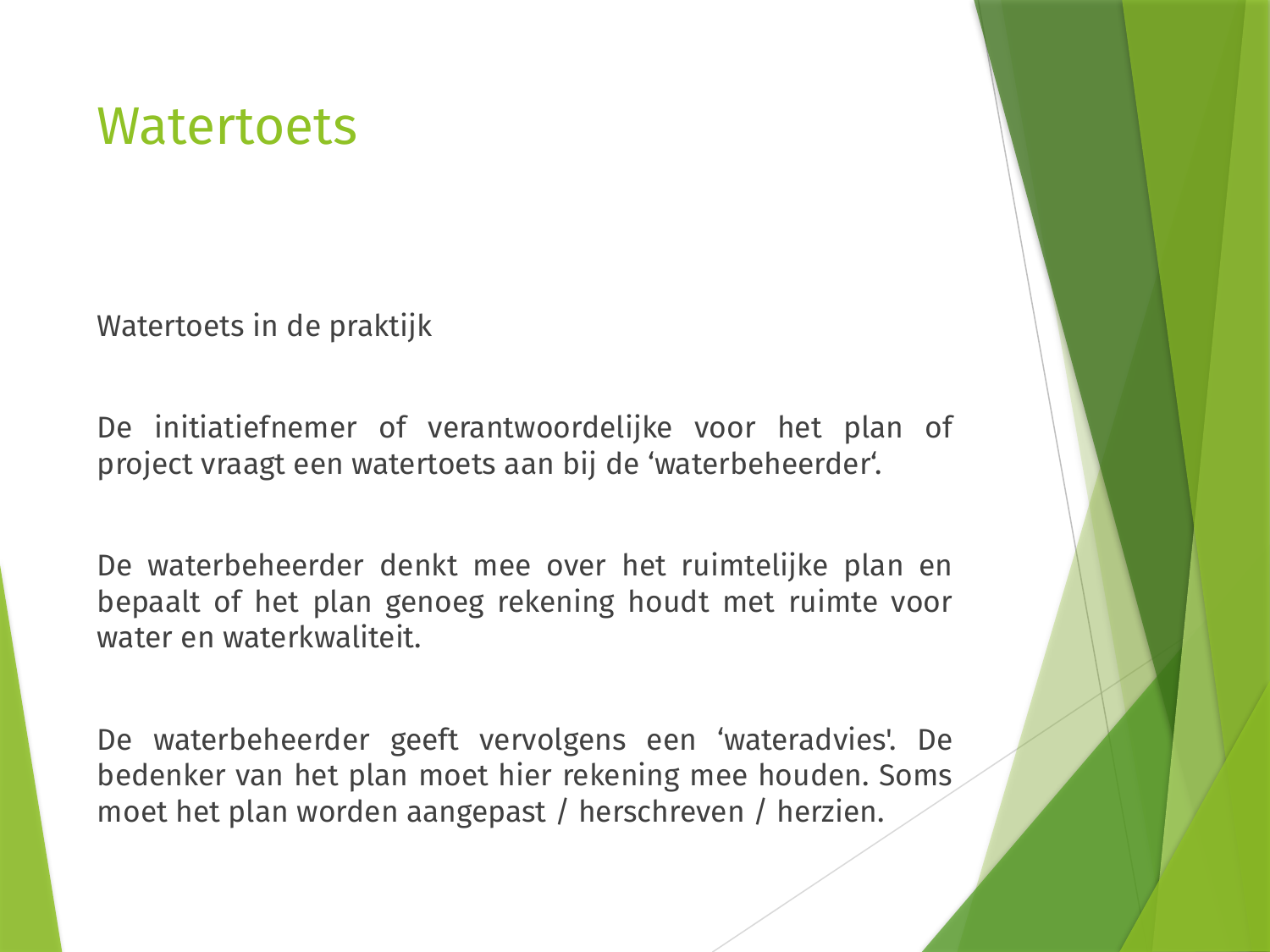

# Watertoets
Watertoets in de praktijk

De initiatiefnemer of verantwoordelijke voor het plan of project vraagt een watertoets aan bij de ‘waterbeheerder‘.

De waterbeheerder denkt mee over het ruimtelijke plan en bepaalt of het plan genoeg rekening houdt met ruimte voor water en waterkwaliteit.

De waterbeheerder geeft vervolgens een ‘wateradvies'. De bedenker van het plan moet hier rekening mee houden. Soms moet het plan worden aangepast / herschreven / herzien.